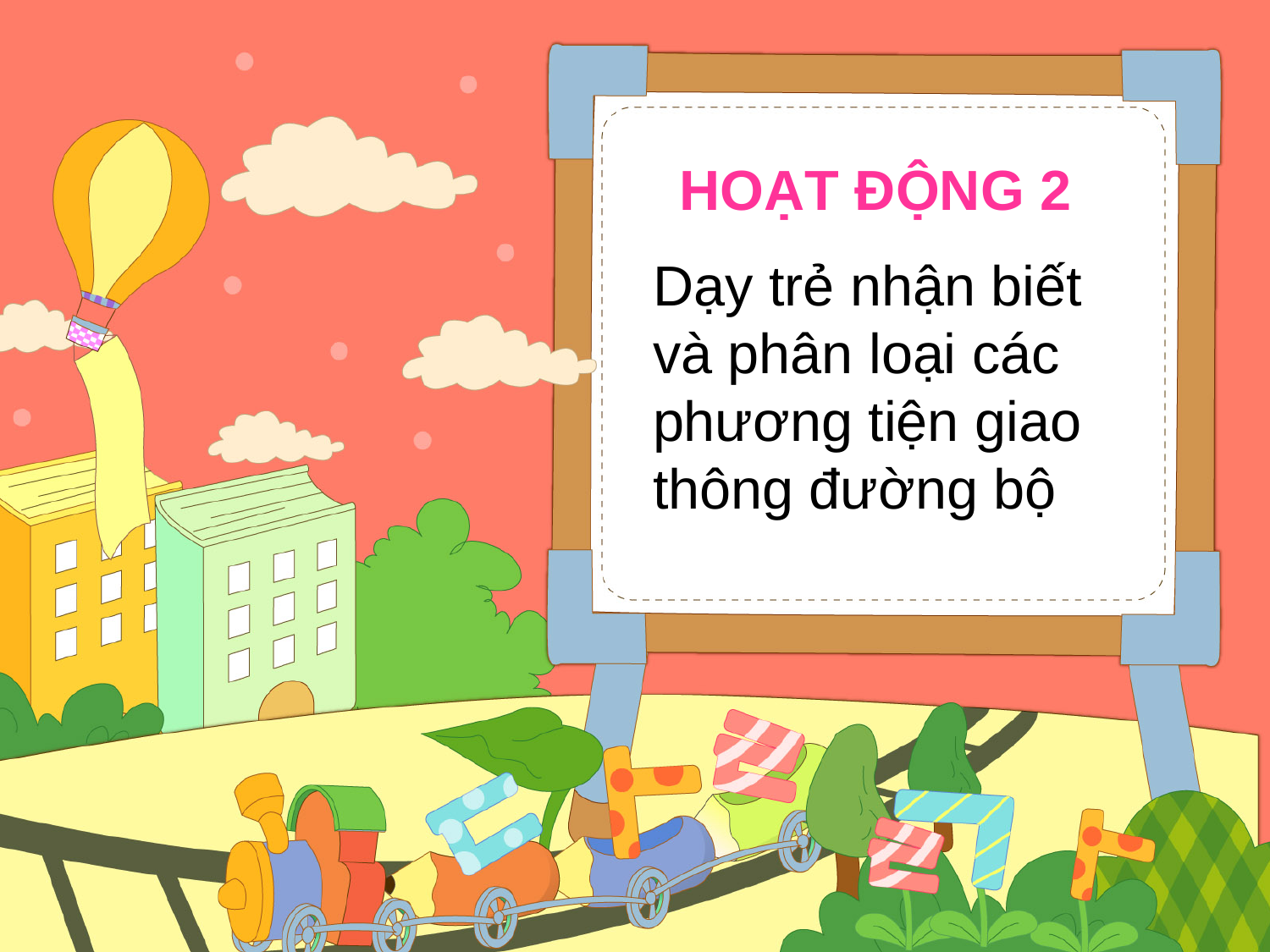

HOẠT ĐỘNG 2
Dạy trẻ nhận biết và phân loại các phương tiện giao thông đường bộ